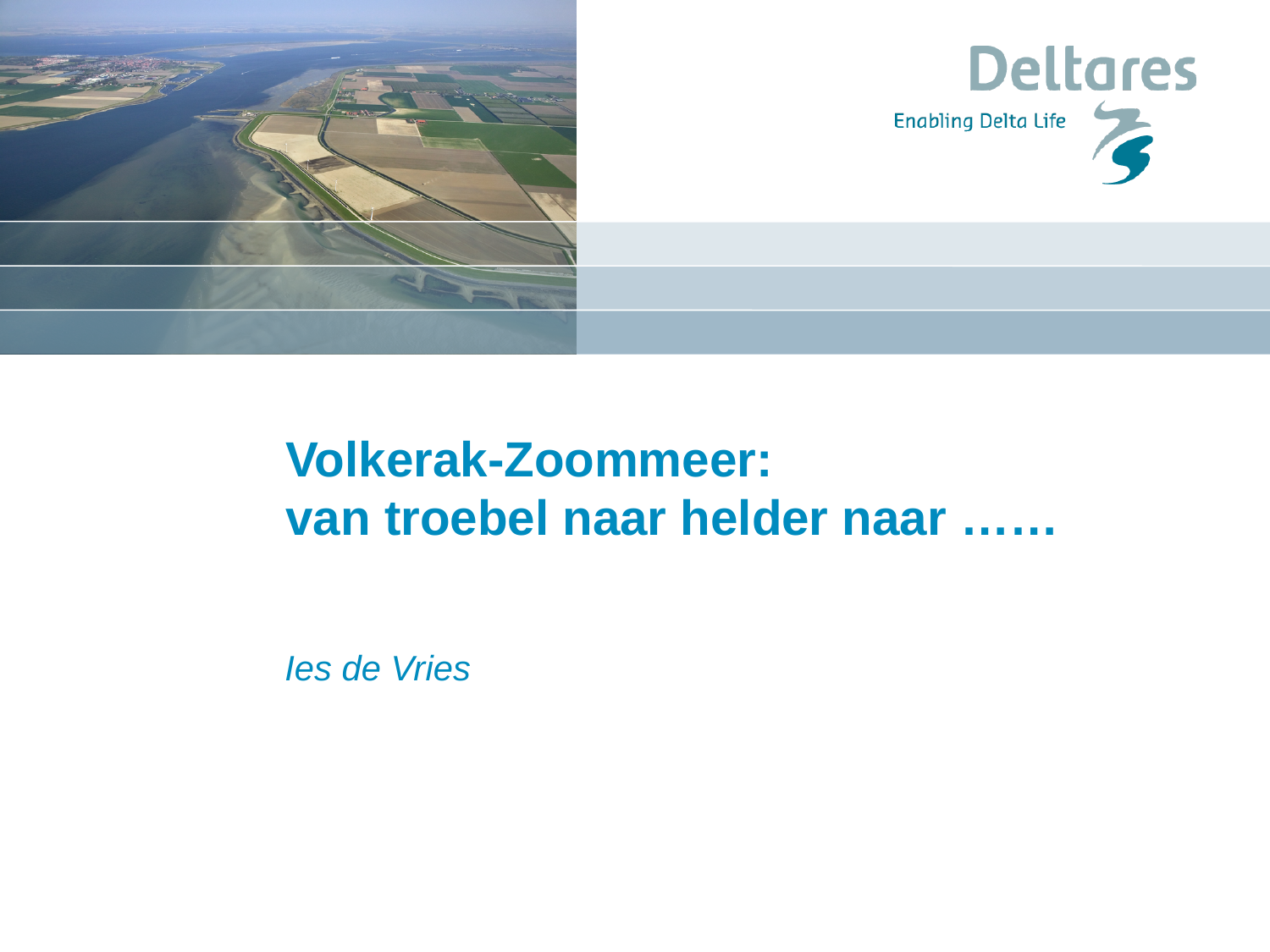

# Volkerak-Zoommeer: van troebel naar helder naar ……
Ies de Vries